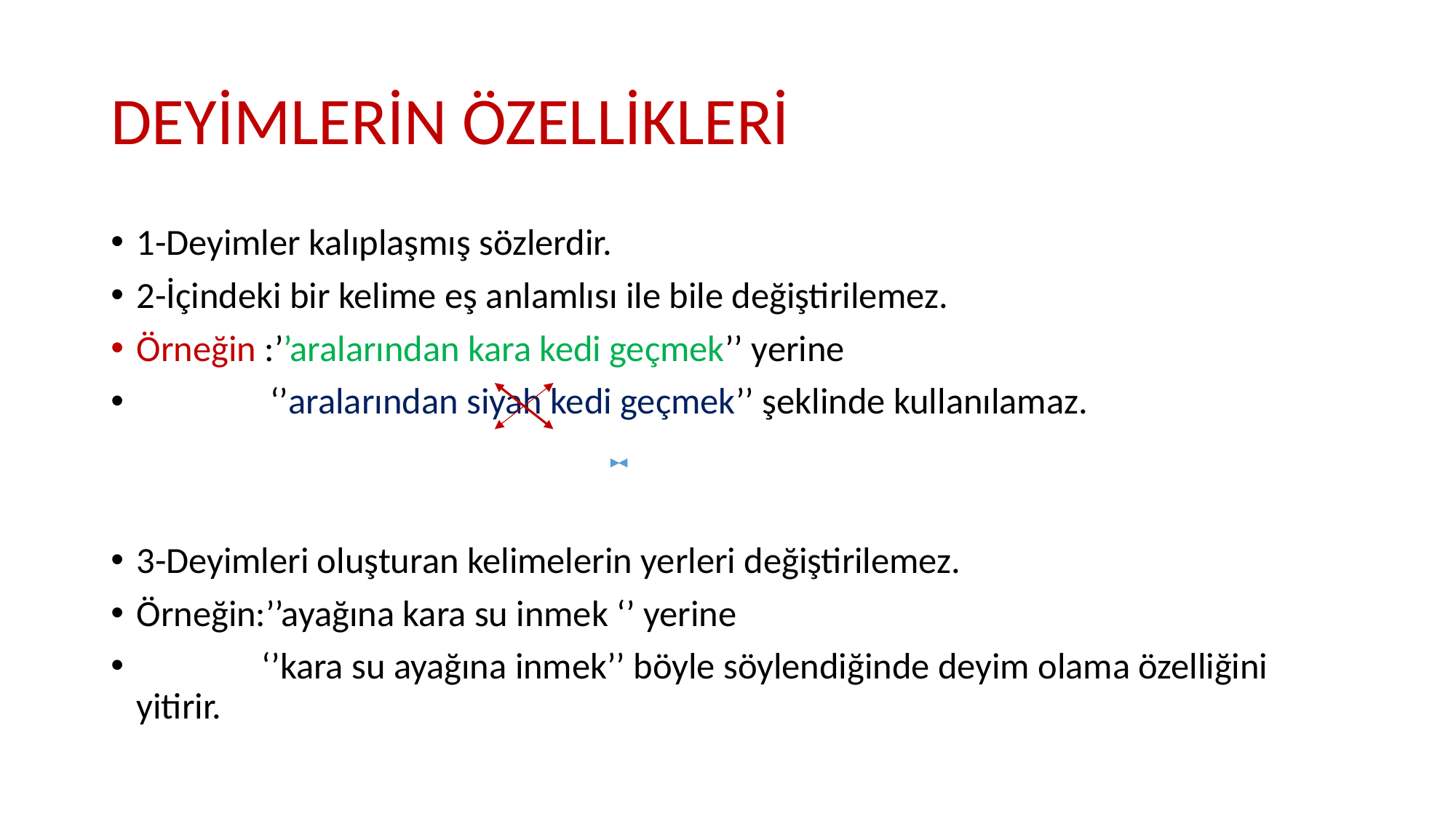

# DEYİMLERİN ÖZELLİKLERİ
1-Deyimler kalıplaşmış sözlerdir.
2-İçindeki bir kelime eş anlamlısı ile bile değiştirilemez.
Örneğin :’’aralarından kara kedi geçmek’’ yerine
                ‘’aralarından siyah kedi geçmek’’ şeklinde kullanılamaz.

3-Deyimleri oluşturan kelimelerin yerleri değiştirilemez.
Örneğin:’’ayağına kara su inmek ‘’ yerine
               ‘’kara su ayağına inmek’’ böyle söylendiğinde deyim olama özelliğini yitirir.